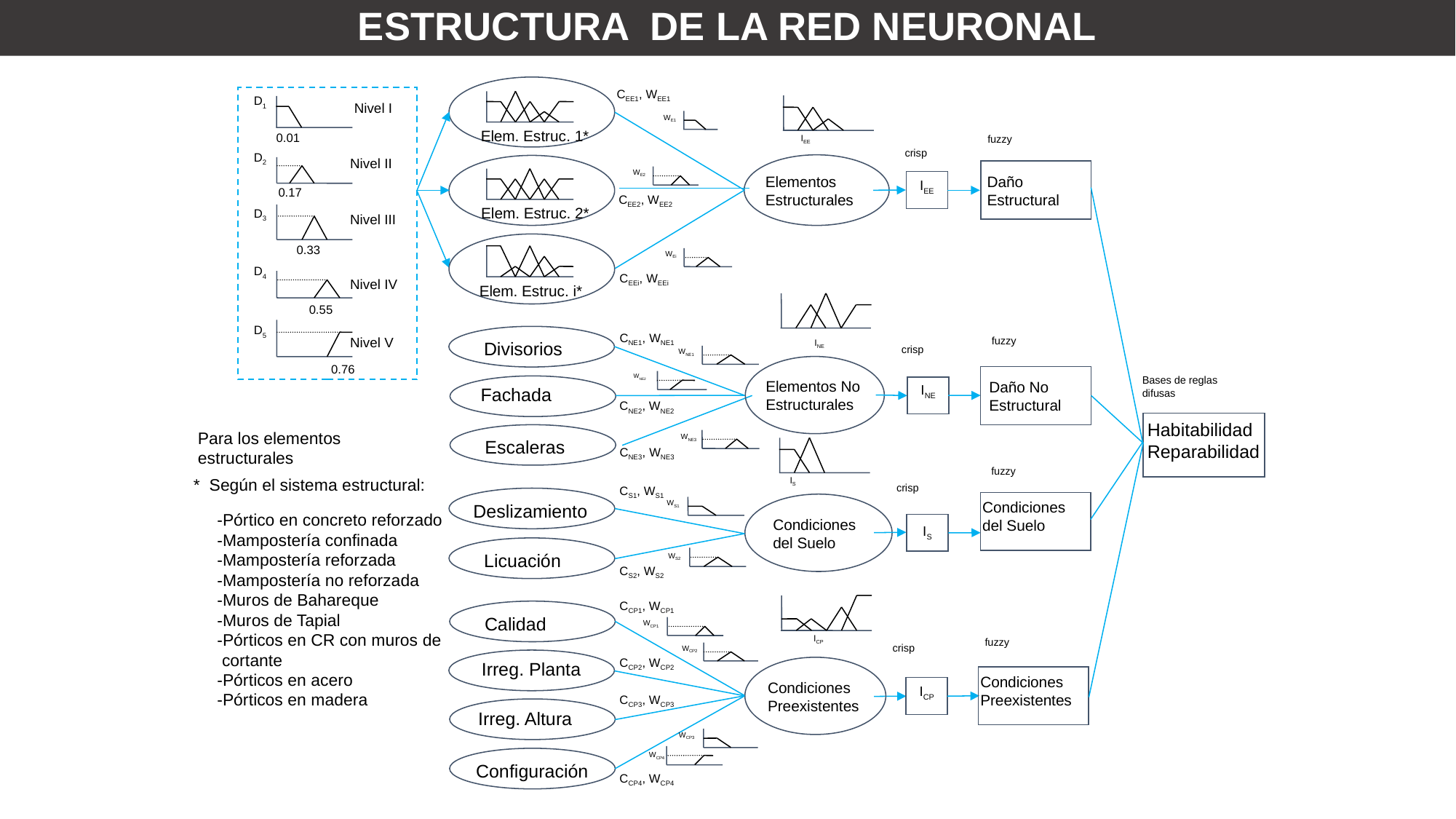

ESTRUCTURA  DE LA RED NEURONAL

CEE1, WEE1

D1

0.01

Nivel I

WE1

Elem. Estruc. 1*

fuzzy

IEE
D2

0.17

crisp
Nivel II
Elementos Estructurales

Daño Estructural
WE2

IEE

CEE2, WEE2

Elem. Estruc. 2*

D3

0.33
Nivel III

WEi

D4

0.55

CEEi, WEEi
Nivel IV
Elem. Estruc. i*

D5

0.76
Divisorios

Nivel V
CNE1, WNE1
fuzzy
INE
crisp
WNE1

Elementos No Estructurales

Daño No Estructural

WNE2
Bases de reglas difusas
Fachada
INE

CNE2, WNE2
Habitabilidad
Reparabilidad
Para los elementos estructurales
Escaleras

WNE3

CNE3, WNE3

fuzzy
*  Según el sistema estructural:
     -Pórtico en concreto reforzado
     -Mampostería confinada
     -Mampostería reforzada
     -Mampostería no reforzada
     -Muros de Bahareque
     -Muros de Tapial
     -Pórticos en CR con muros de
      cortante
     -Pórticos en acero
     -Pórticos en madera

IS
crisp
CS1, WS1
Deslizamiento
Condiciones del Suelo
Condiciones  del Suelo
WS1

IS

Licuación

WS2

CS2, WS2

CCP1, WCP1
Calidad

WCP1

ICP
fuzzy

WCP2
crisp

Irreg. Planta

CCP2, WCP2
Condiciones Preexistentes

Condiciones Preexistentes

ICP
CCP3, WCP3

Irreg. Altura
WCP3

Configuración
WCP4

CCP4, WCP4